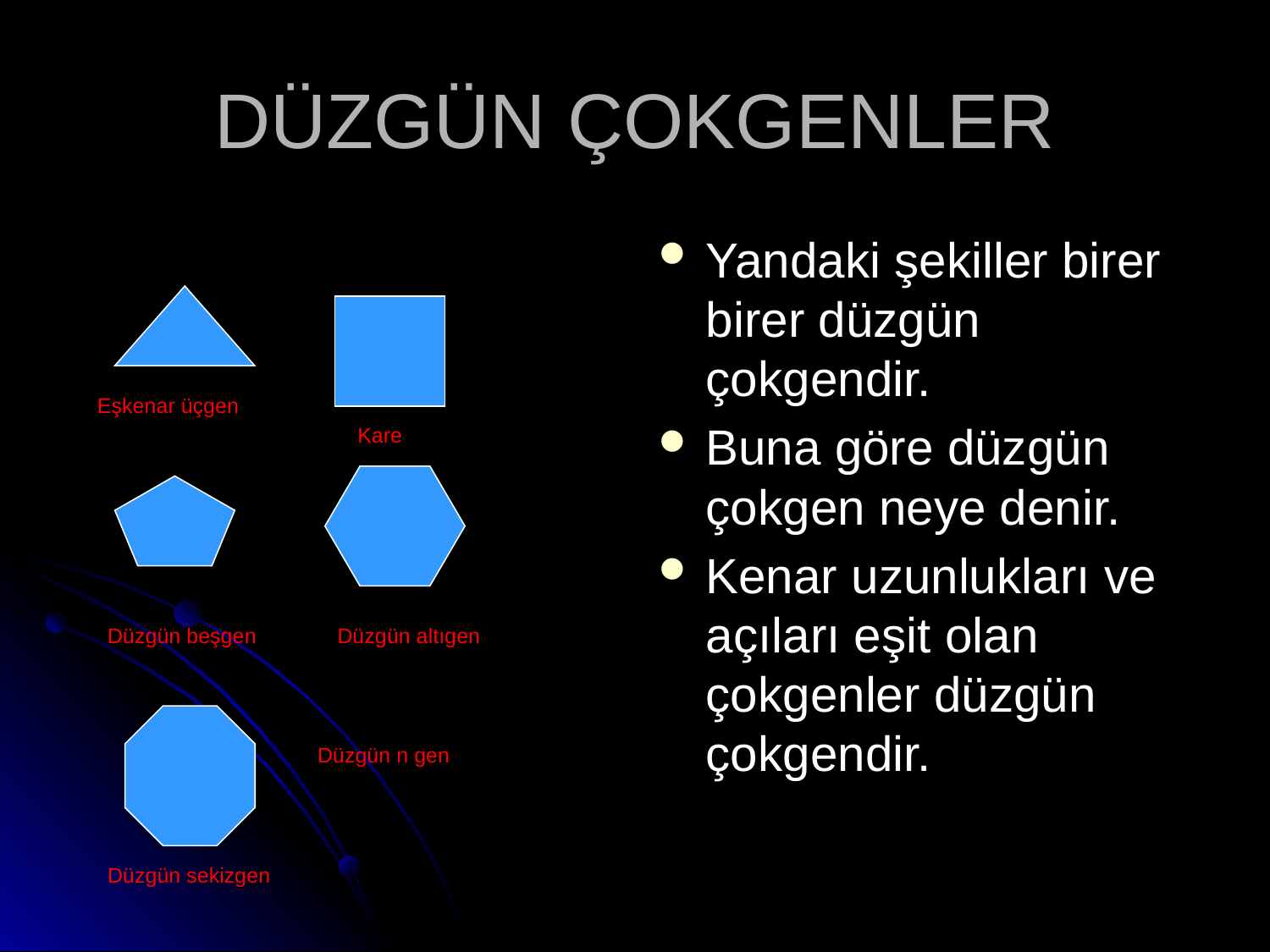

# DÜZGÜN ÇOKGENLER
Yandaki şekiller birer birer düzgün çokgendir.
Buna göre düzgün çokgen neye denir.
Kenar uzunlukları ve açıları eşit olan çokgenler düzgün çokgendir.

Eşkenar üçgen
Kare

Düzgün beşgen
Düzgün altıgen

Düzgün n gen
Düzgün sekizgen